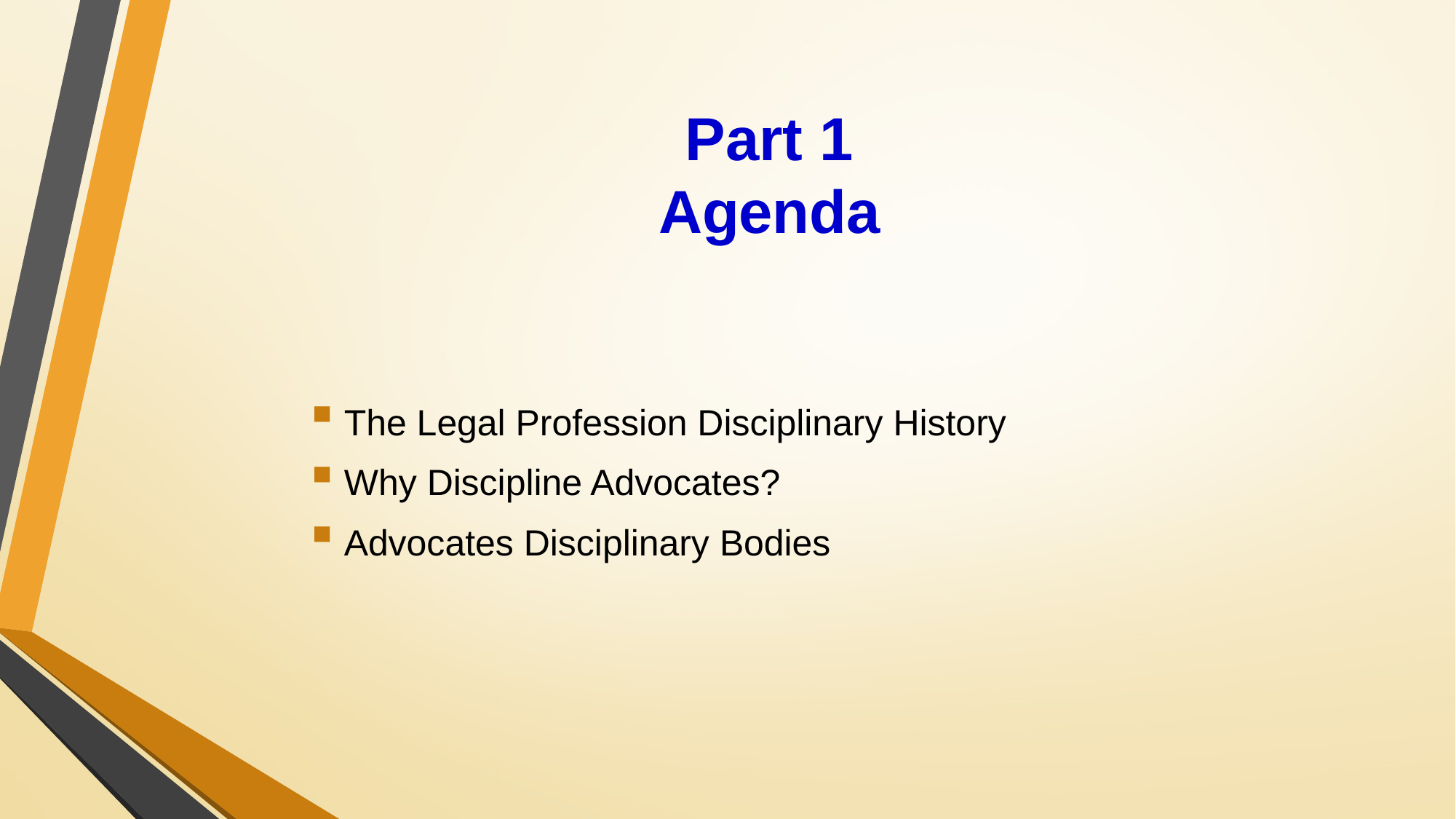

# Part 1 Agenda
The Legal Profession Disciplinary History
Why Discipline Advocates?
Advocates Disciplinary Bodies